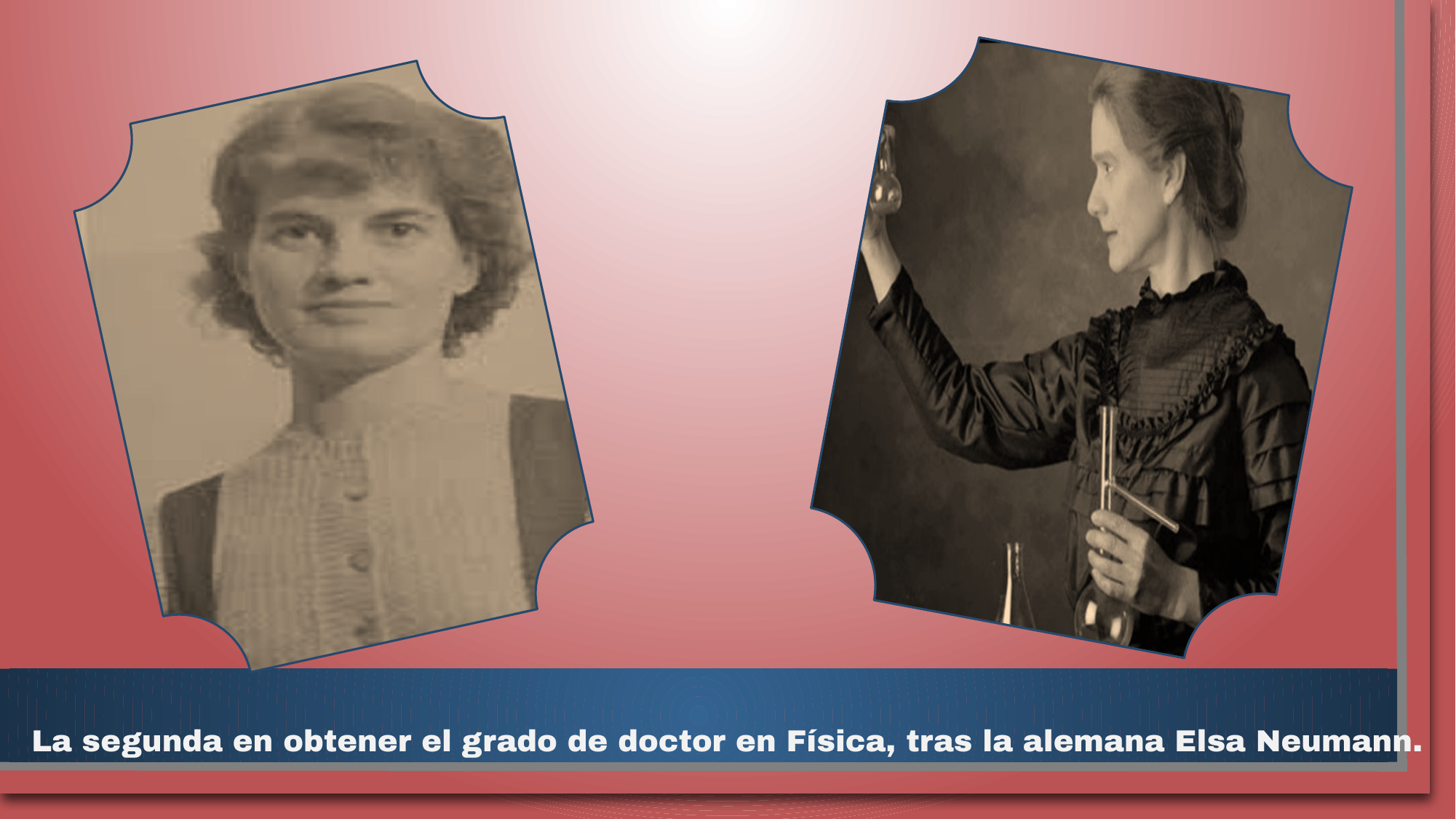

La segunda en obtener el grado de doctor en Física, tras la alemana Elsa Neumann.